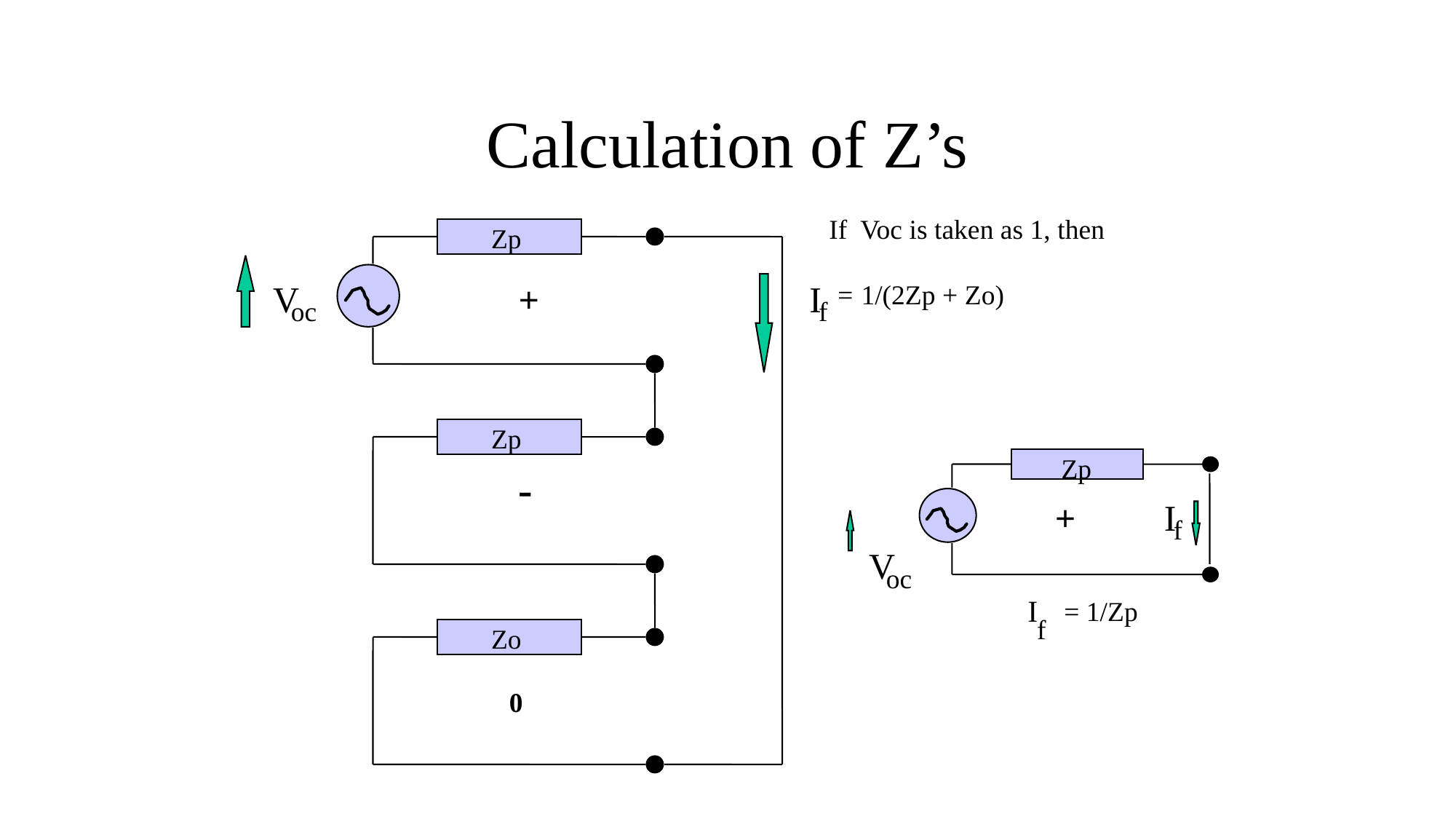

# Calculation of Z’s
If  Voc is taken as 1, then

 = 1/(2Zp + Zo)
Zp

V
oc
+
I
f

Zp

Zp

-

+
I
f

V

oc

I
= 1/Zp
f
Zo

0